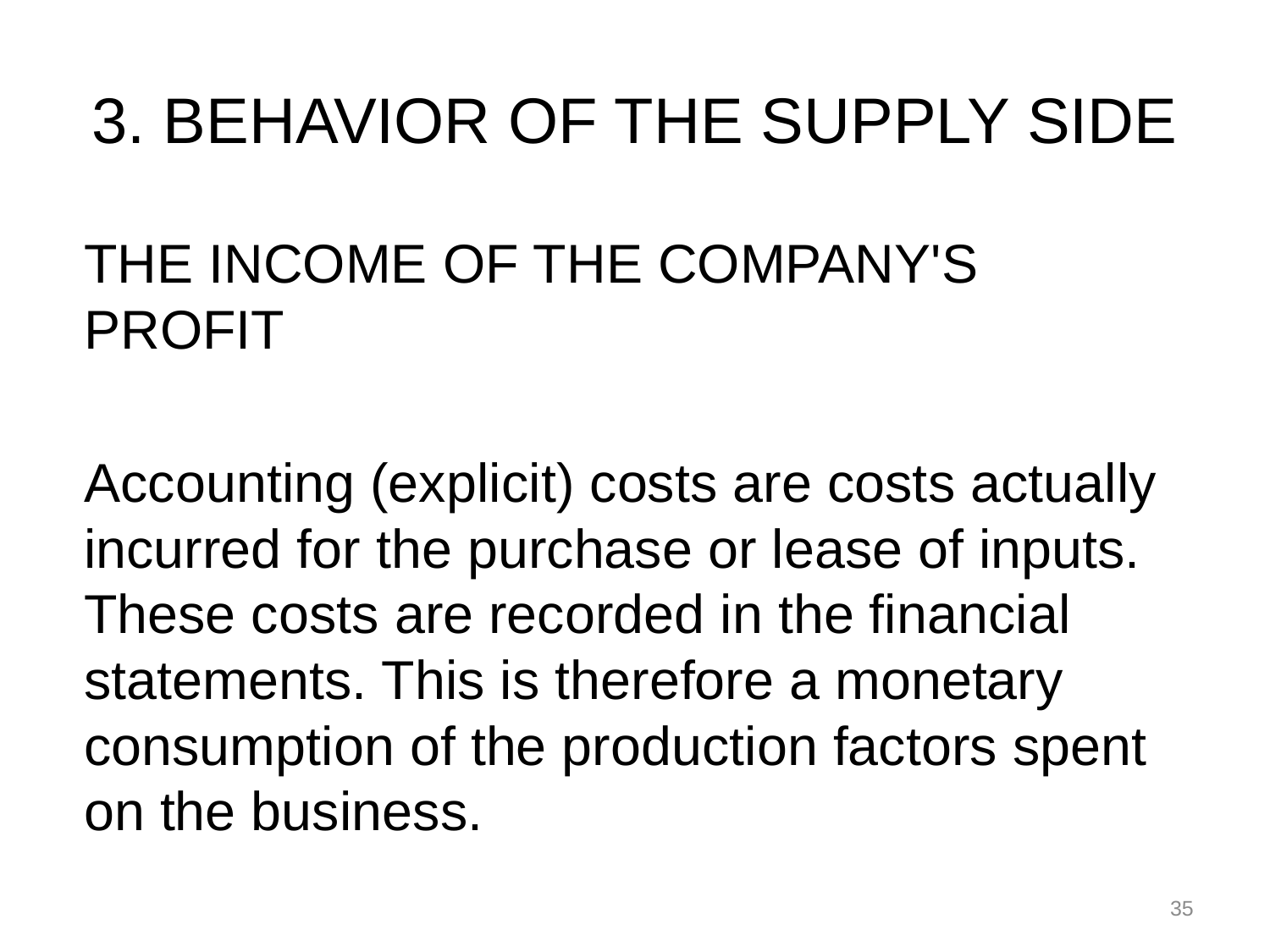

# 3. BEHAVIOR OF THE SUPPLY SIDE
THE INCOME OF THE COMPANY'S PROFIT

Accounting (explicit) costs are costs actually incurred for the purchase or lease of inputs. These costs are recorded in the financial statements. This is therefore a monetary consumption of the production factors spent on the business.
35